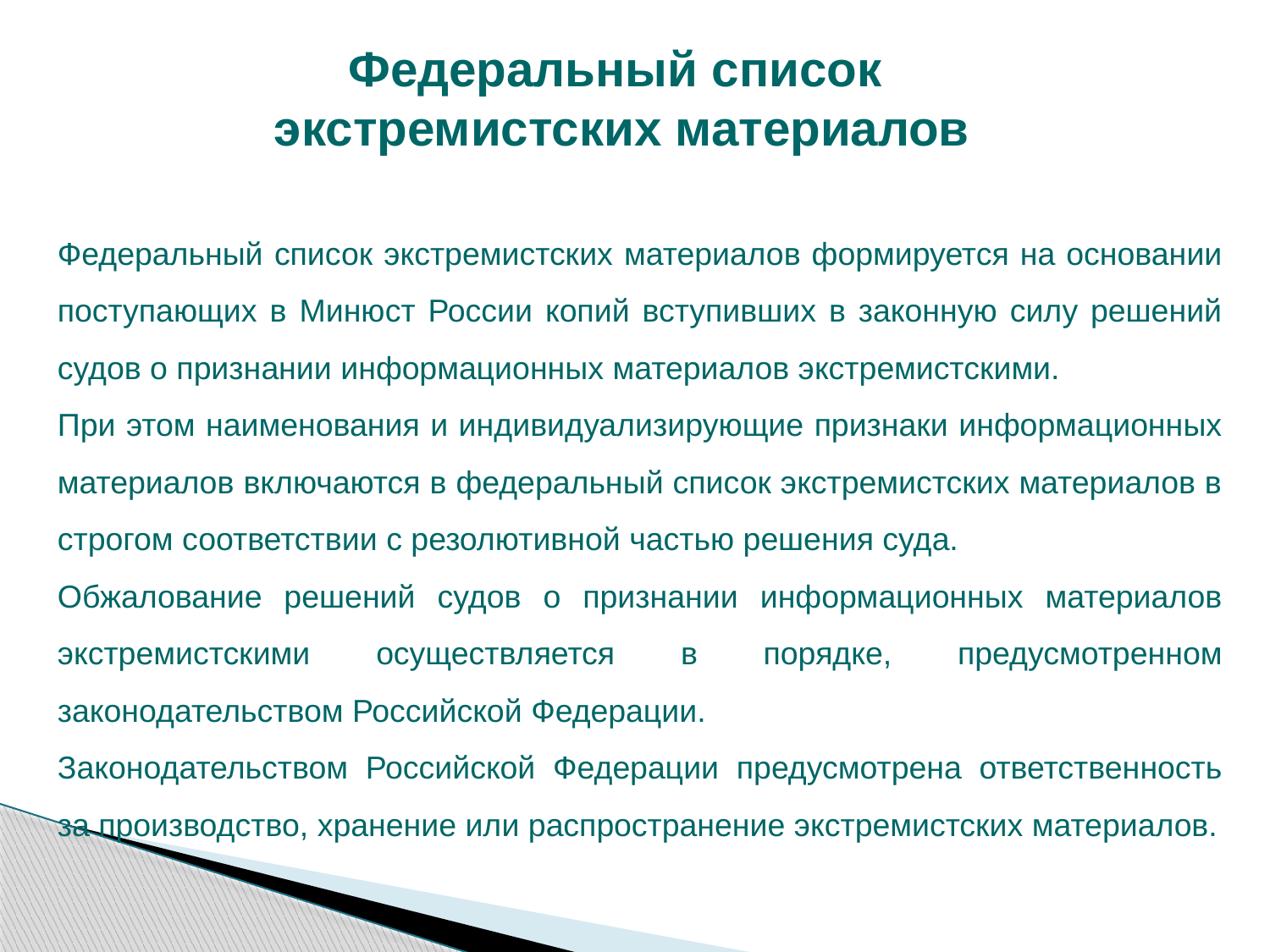

Федеральный список
экстремистских материалов

Федеральный список экстремистских материалов формируется на основании поступающих в Минюст России копий вступивших в законную силу решений судов о признании информационных материалов экстремистскими.
При этом наименования и индивидуализирующие признаки информационных материалов включаются в федеральный список экстремистских материалов в строгом соответствии с резолютивной частью решения суда.
Обжалование решений судов о признании информационных материалов экстремистскими осуществляется в порядке, предусмотренном законодательством Российской Федерации.
Законодательством Российской Федерации предусмотрена ответственность за производство, хранение или распространение экстремистских материалов.